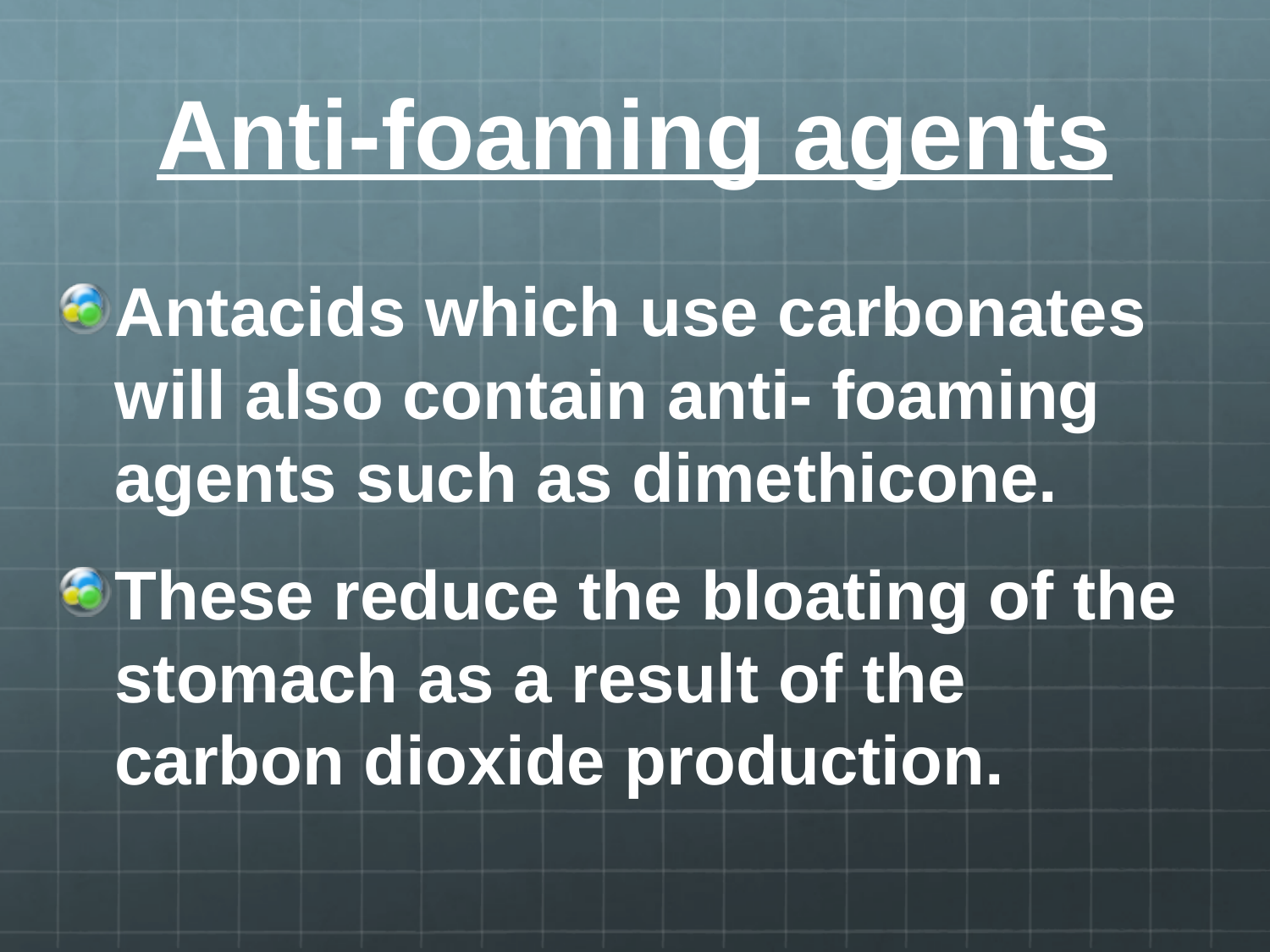

# Anti-foaming agents
Antacids which use carbonates will also contain anti- foaming agents such as dimethicone.
These reduce the bloating of the stomach as a result of the carbon dioxide production.